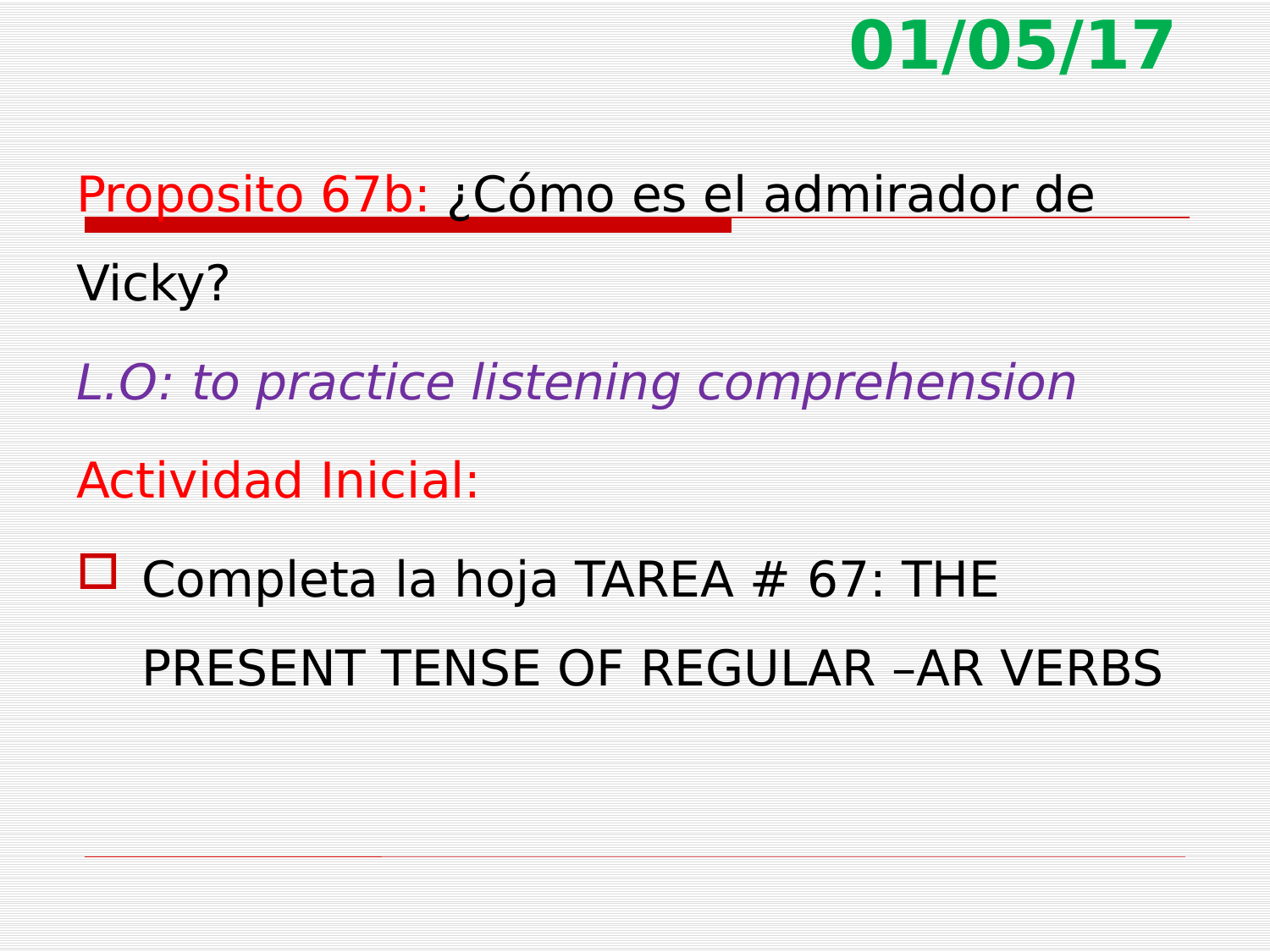

# 01/05/17
Proposito 67b: ¿Cómo es el admirador de Vicky?
L.O: to practice listening comprehension
Actividad Inicial:
Completa la hoja TAREA # 67: THE PRESENT TENSE OF REGULAR –AR VERBS